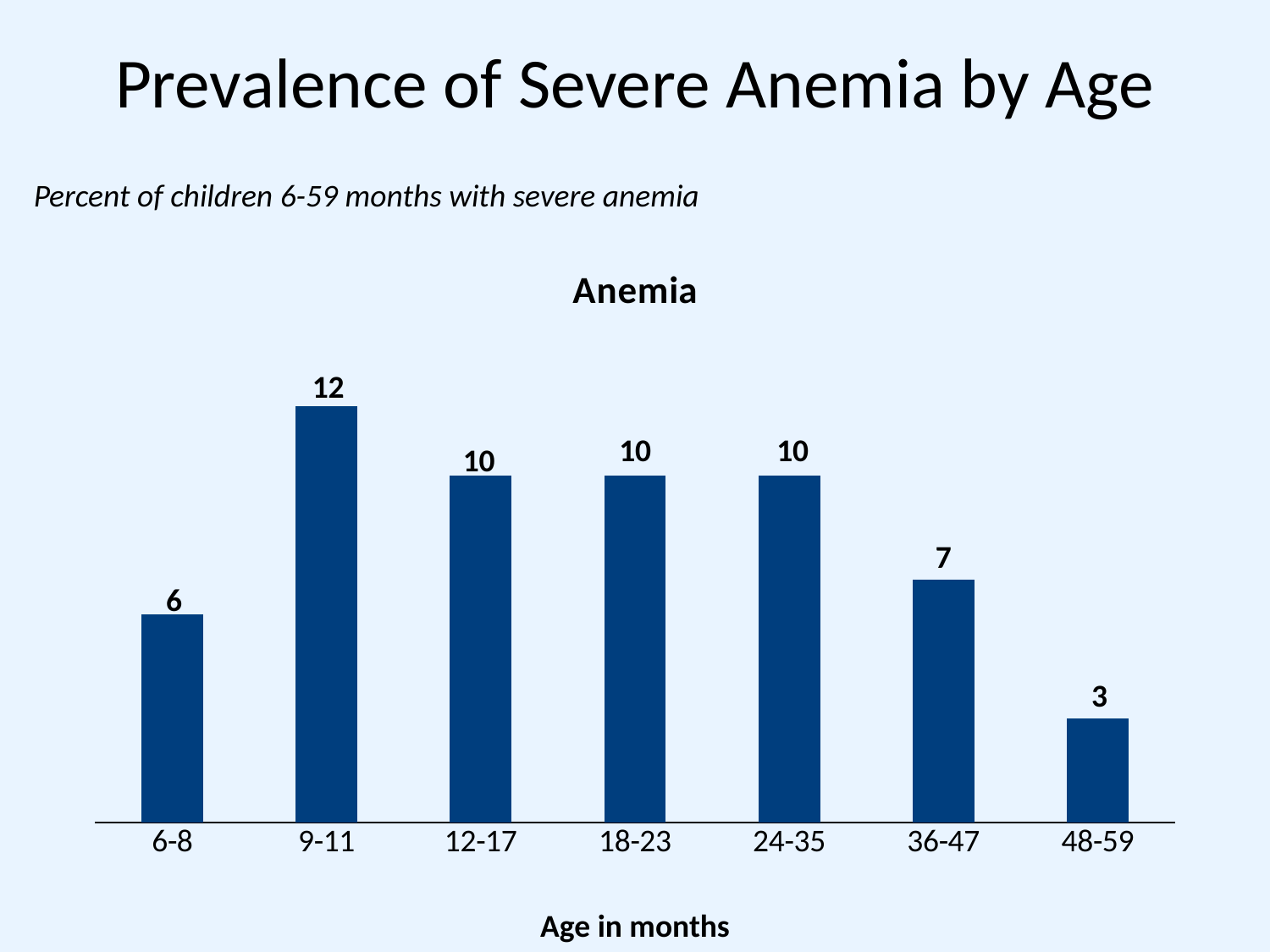

# Prevalence of Severe Anemia by Age
Percent of children 6-59 months with severe anemia

### Chart:

| Category | Anemia |
|---|---|
| 6-8 | 6.0 |
| 9-11 | 12.0 |
| 12-17 | 10.0 |
| 18-23 | 10.0 |
| 24-35 | 10.0 |
| 36-47 | 7.0 |
| 48-59 | 3.0 |
Age in months